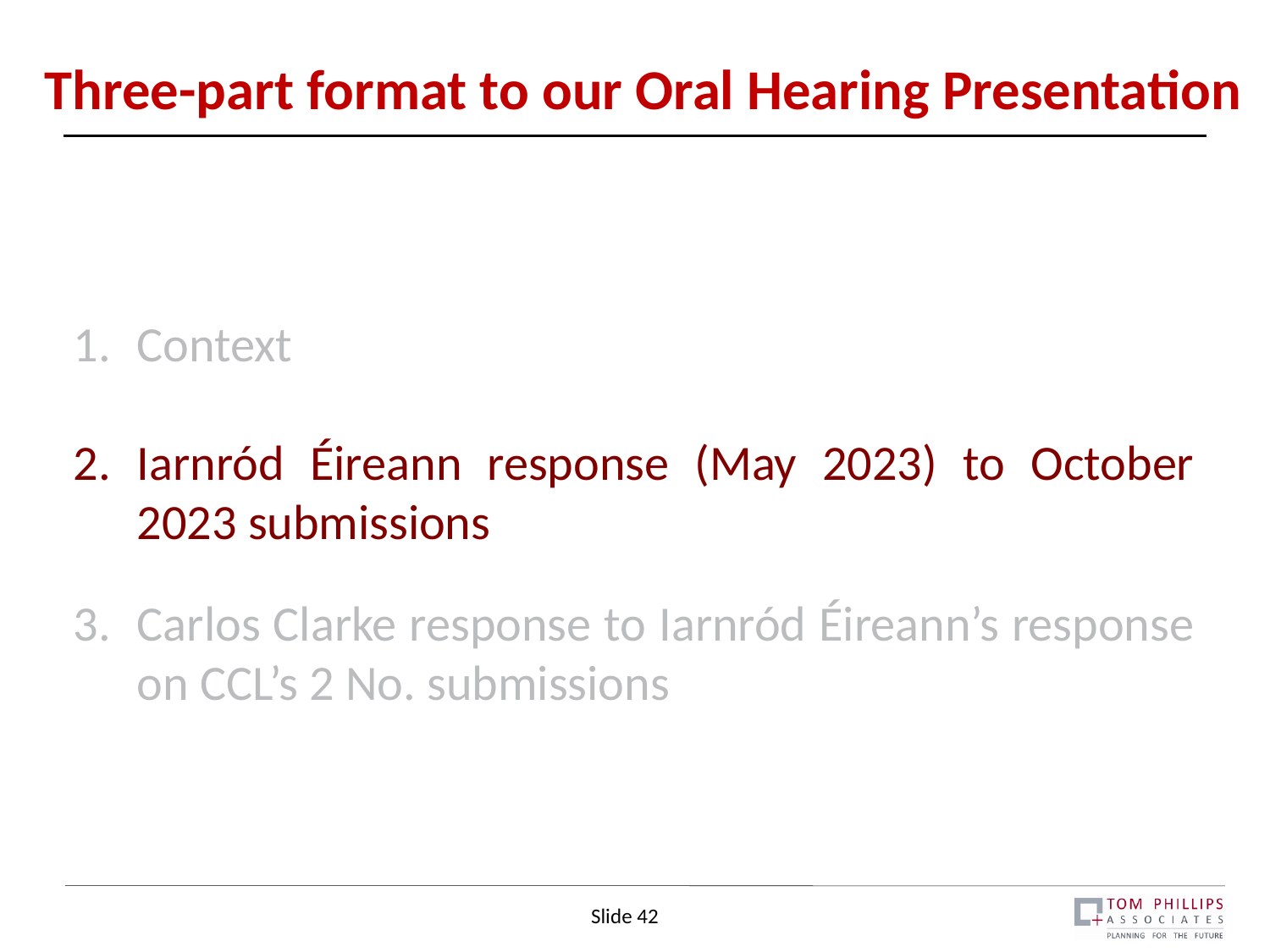

# Three-part format to our Oral Hearing Presentation
Context

Iarnród Éireann response (May 2023) to October 2023 submissions

Carlos Clarke response to Iarnród Éireann’s response on CCL’s 2 No. submissions